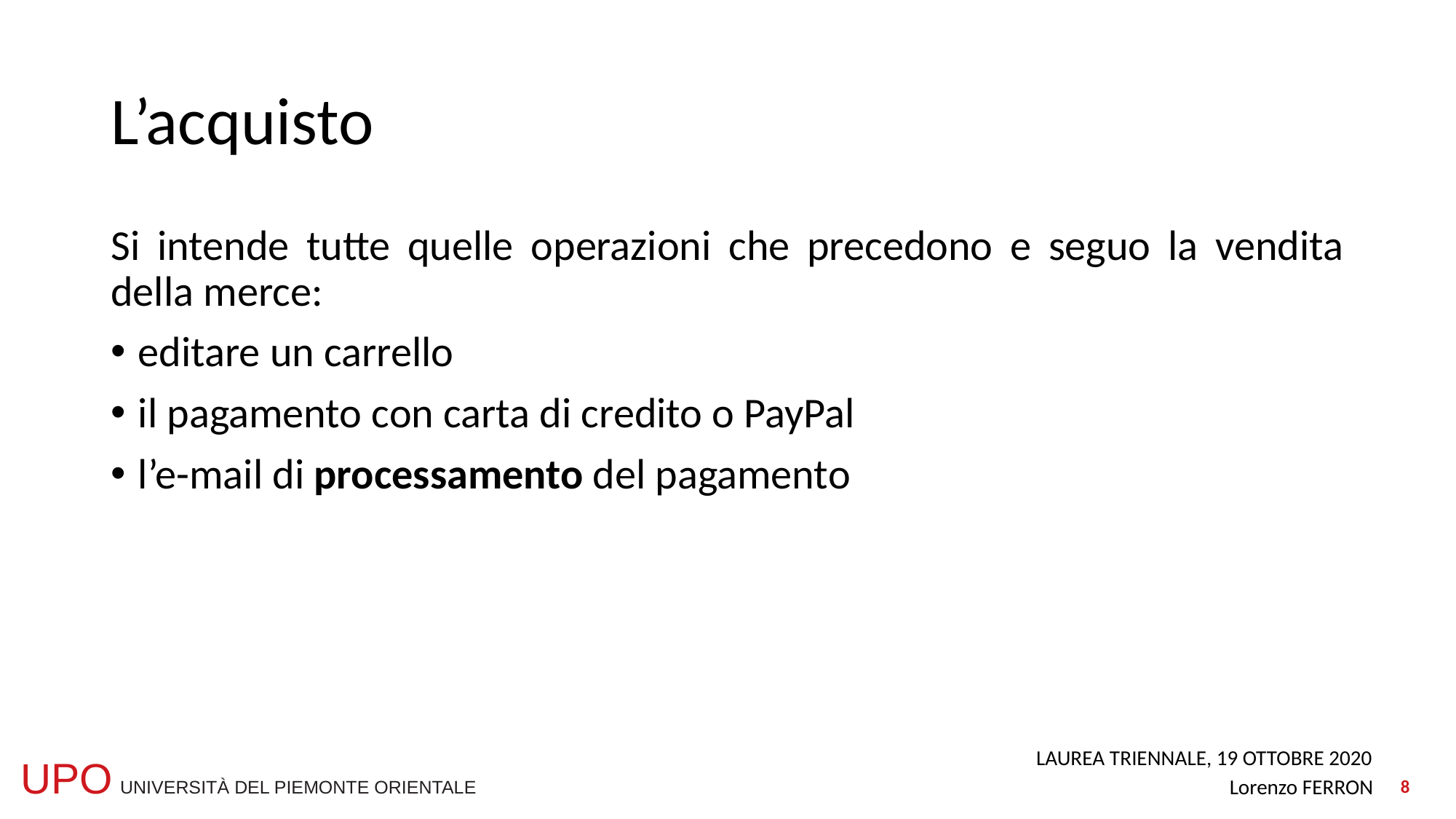

# L’acquisto
Si intende tutte quelle operazioni che precedono e seguo la vendita della merce:
editare un carrello
il pagamento con carta di credito o PayPal
l’e-mail di processamento del pagamento
8